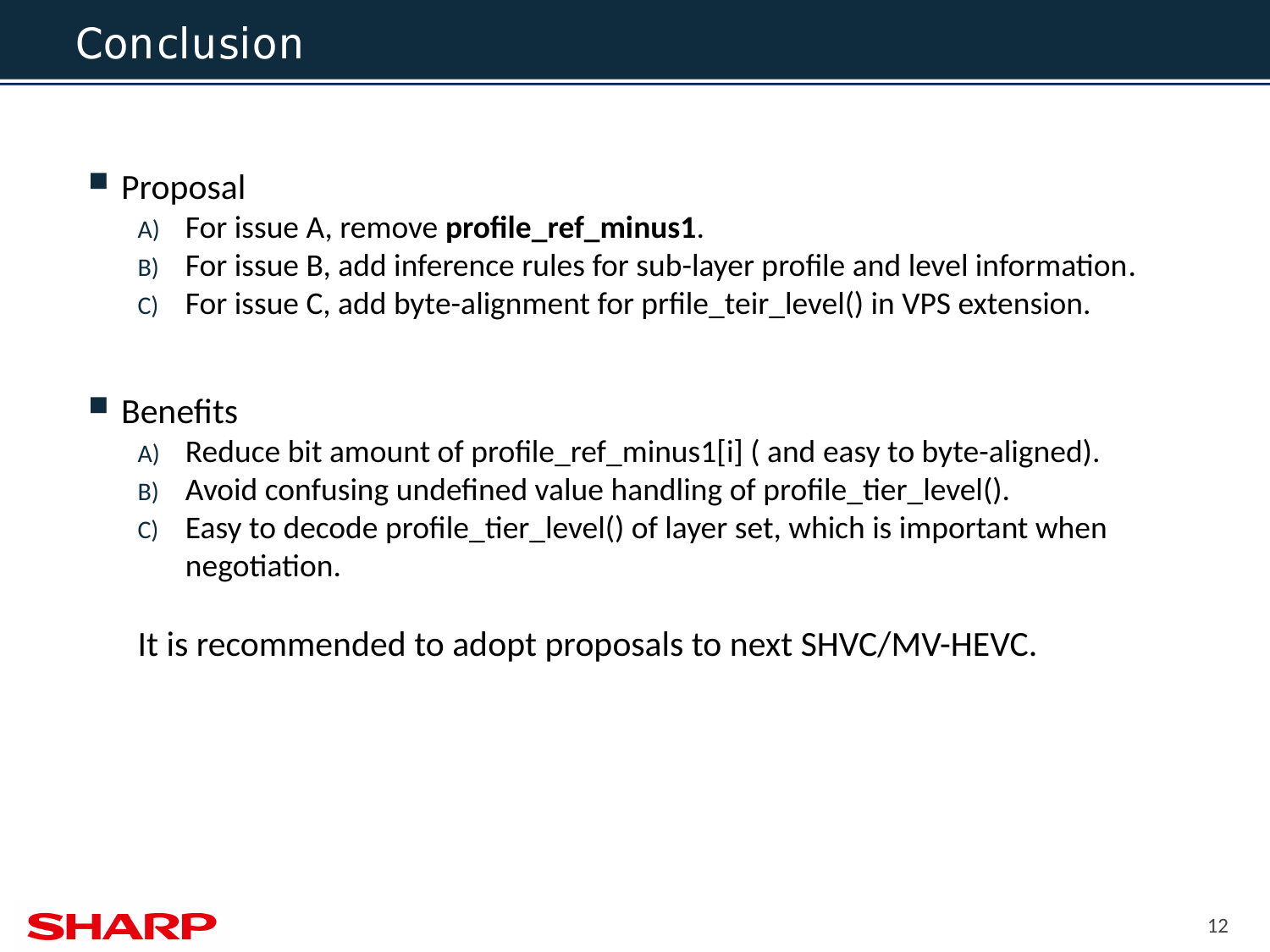

# Conclusion

Proposal
For issue A, remove profile_ref_minus1.
For issue B, add inference rules for sub-layer profile and level information.
For issue C, add byte-alignment for prfile_teir_level() in VPS extension.

Benefits
Reduce bit amount of profile_ref_minus1[i] ( and easy to byte-aligned).
Avoid confusing undefined value handling of profile_tier_level().
Easy to decode profile_tier_level() of layer set, which is important when negotiation.

It is recommended to adopt proposals to next SHVC/MV-HEVC.

12